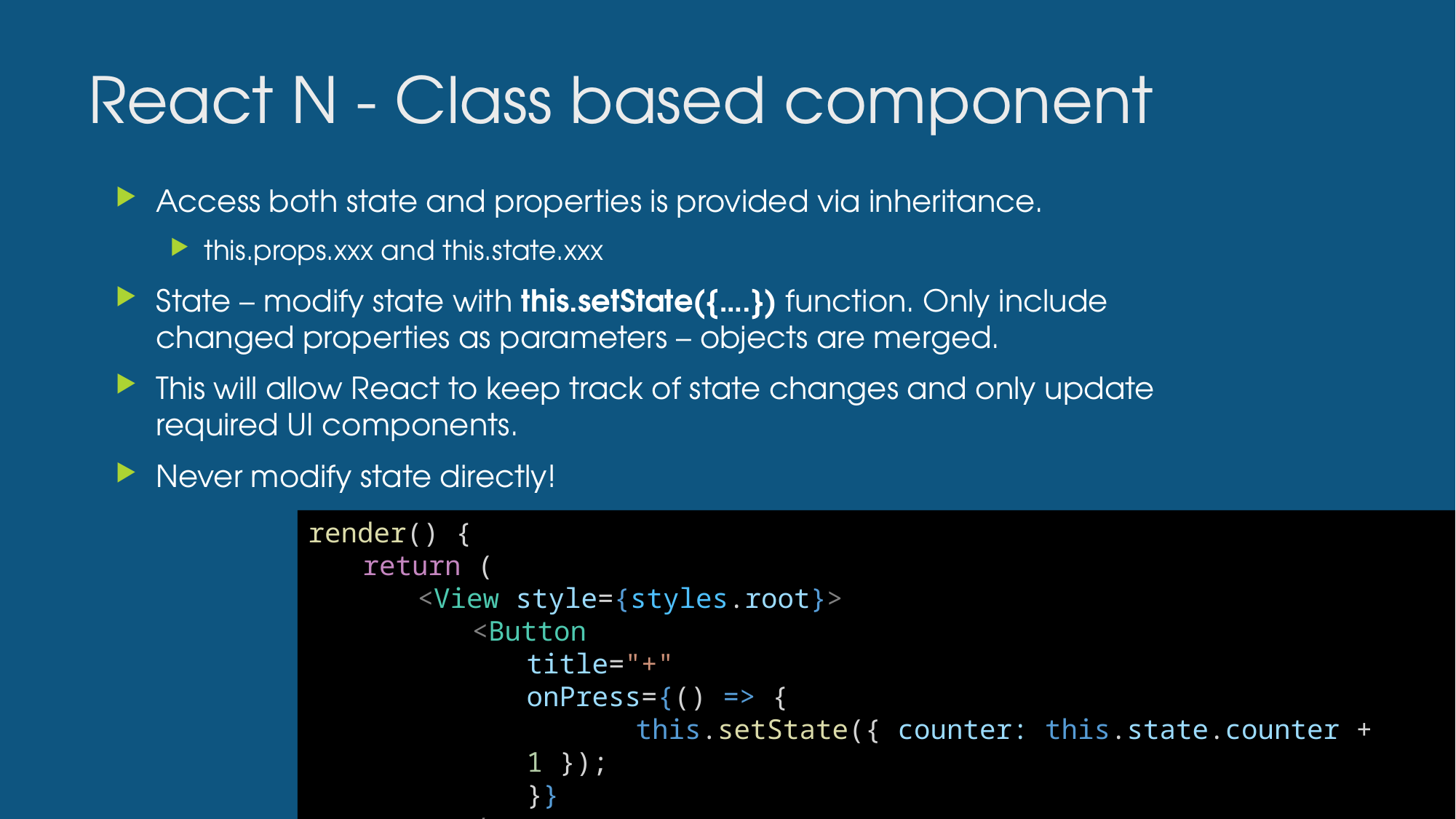

4
# React N - Class based component
Access both state and properties is provided via inheritance.
this.props.xxx and this.state.xxx
State – modify state with this.setState({….}) function. Only include changed properties as parameters – objects are merged.
This will allow React to keep track of state changes and only update required UI components.
Never modify state directly!

render() {
return (
<View style={styles.root}>
<Button
title="+"
onPress={() => {
	this.setState({ counter: this.state.counter + 1 });
}}
/>